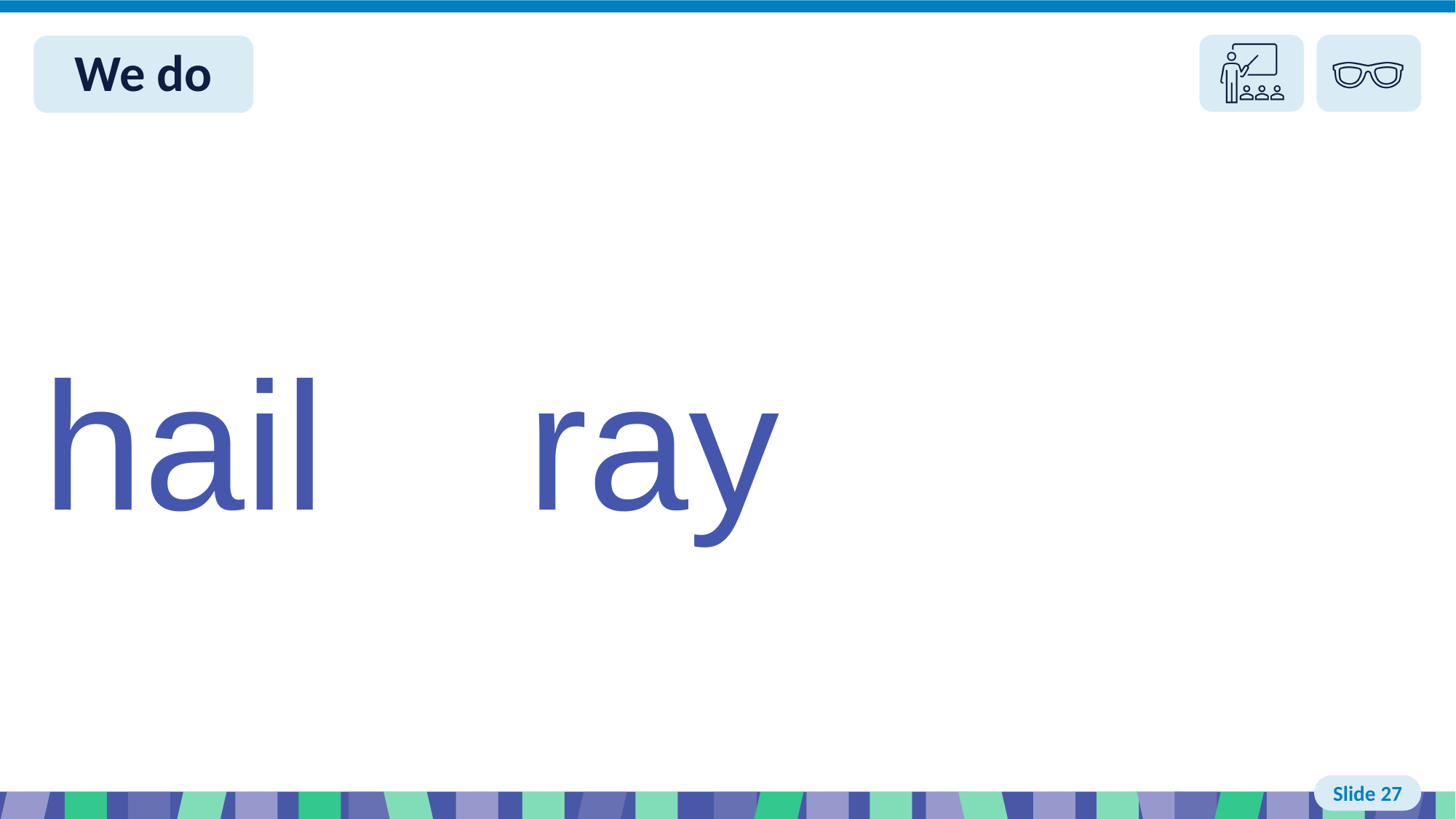

# Slide 27 We do
hail    ray